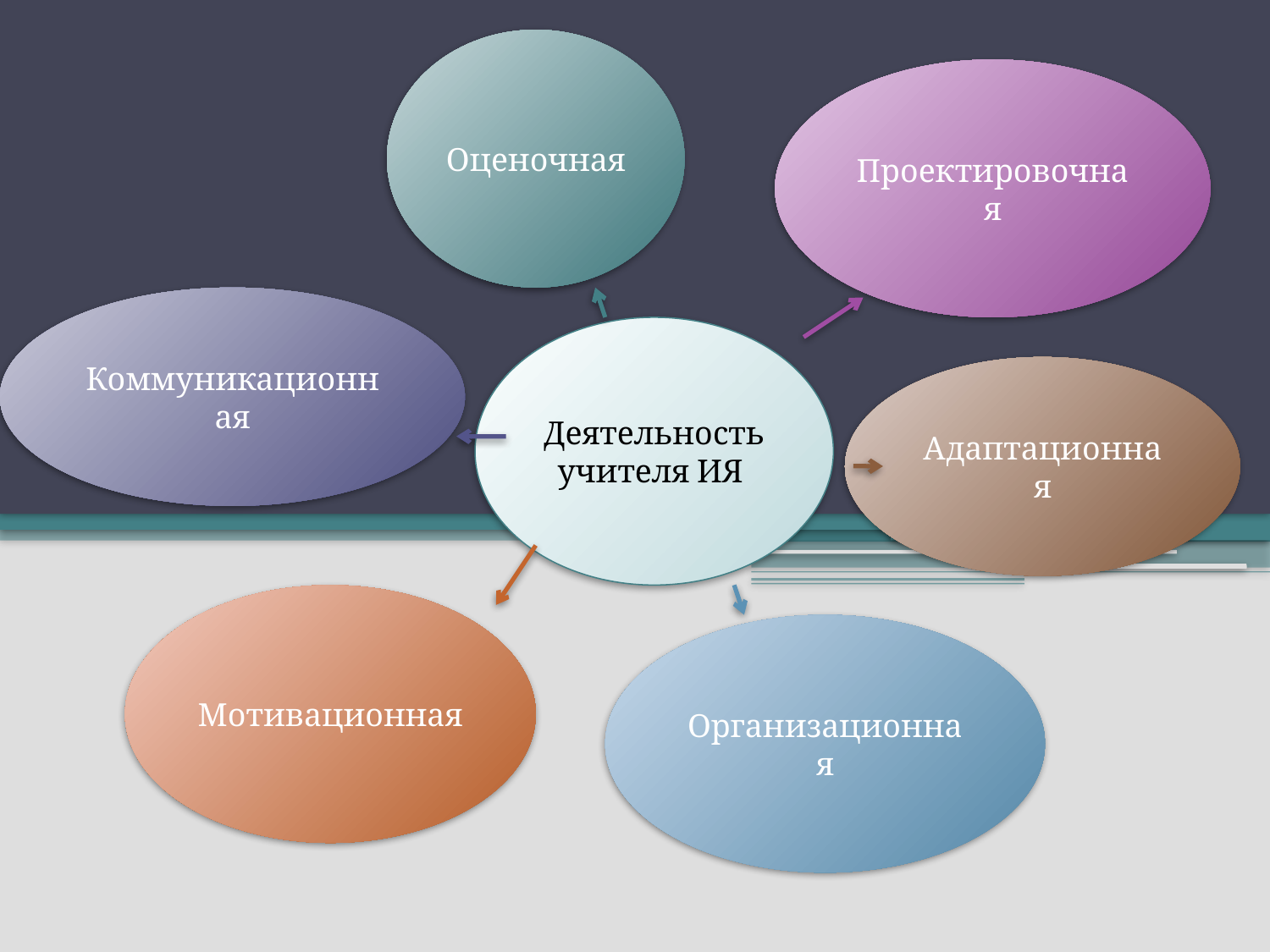

Оценочная
Проектировочная
Коммуникационная
Деятельность учителя ИЯ
Адаптационная
Мотивационная
Организационная